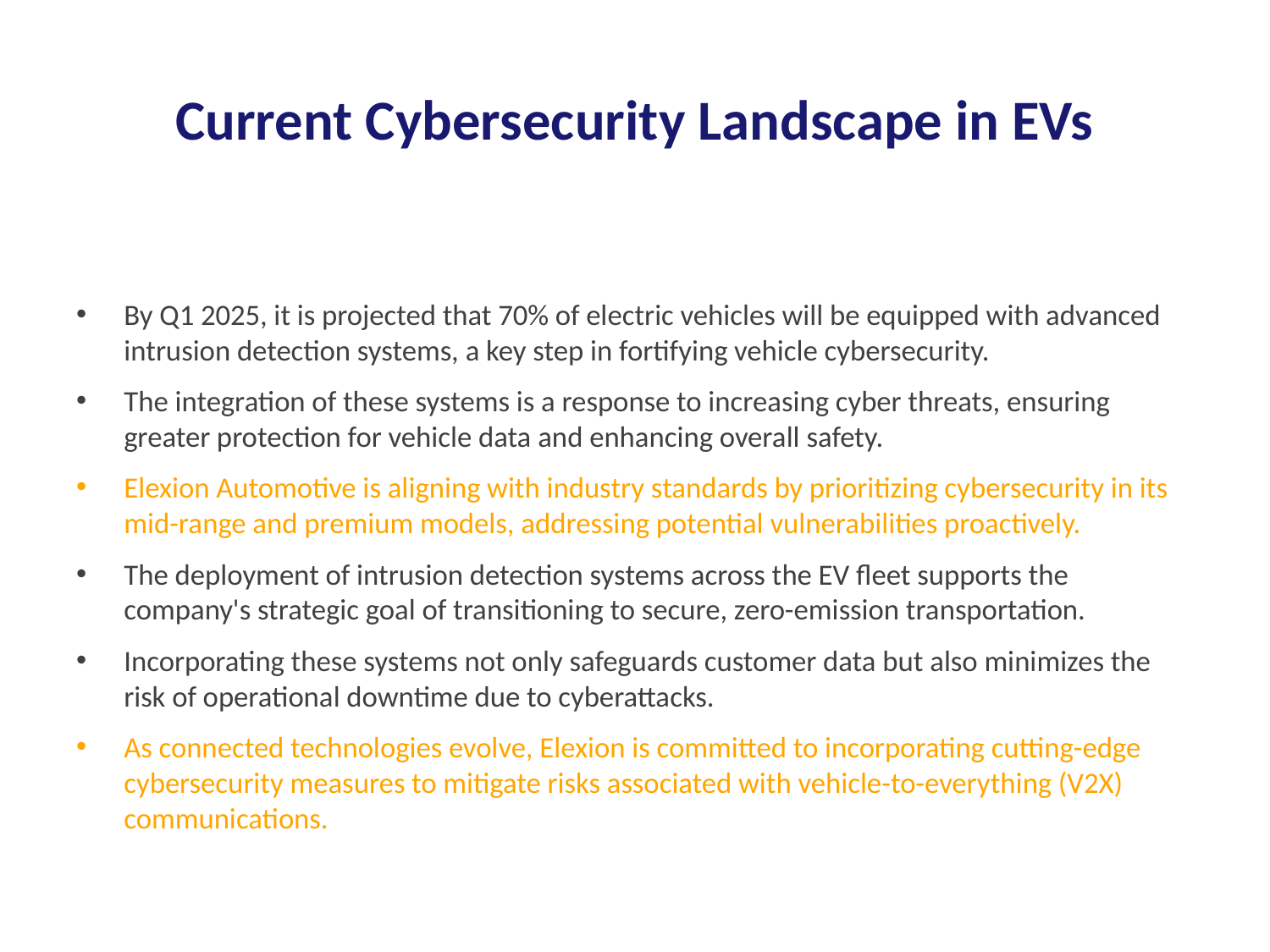

# Current Cybersecurity Landscape in EVs

By Q1 2025, it is projected that 70% of electric vehicles will be equipped with advanced intrusion detection systems, a key step in fortifying vehicle cybersecurity.
The integration of these systems is a response to increasing cyber threats, ensuring greater protection for vehicle data and enhancing overall safety.
Elexion Automotive is aligning with industry standards by prioritizing cybersecurity in its mid-range and premium models, addressing potential vulnerabilities proactively.
The deployment of intrusion detection systems across the EV fleet supports the company's strategic goal of transitioning to secure, zero-emission transportation.
Incorporating these systems not only safeguards customer data but also minimizes the risk of operational downtime due to cyberattacks.
As connected technologies evolve, Elexion is committed to incorporating cutting-edge cybersecurity measures to mitigate risks associated with vehicle-to-everything (V2X) communications.